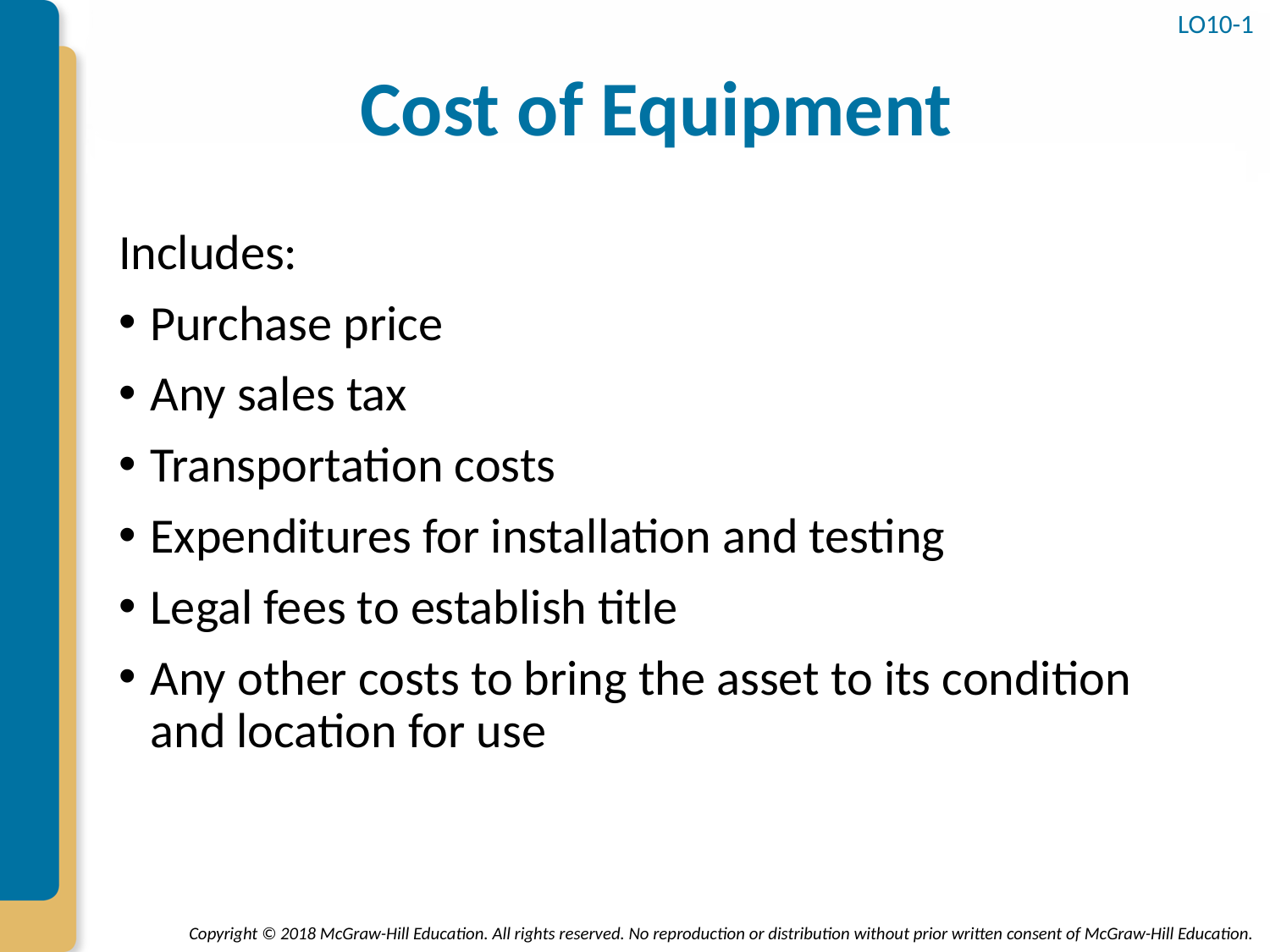

LO10-1
# Cost of Equipment
Includes:
Purchase price
Any sales tax
Transportation costs
Expenditures for installation and testing
Legal fees to establish title
Any other costs to bring the asset to its condition and location for use